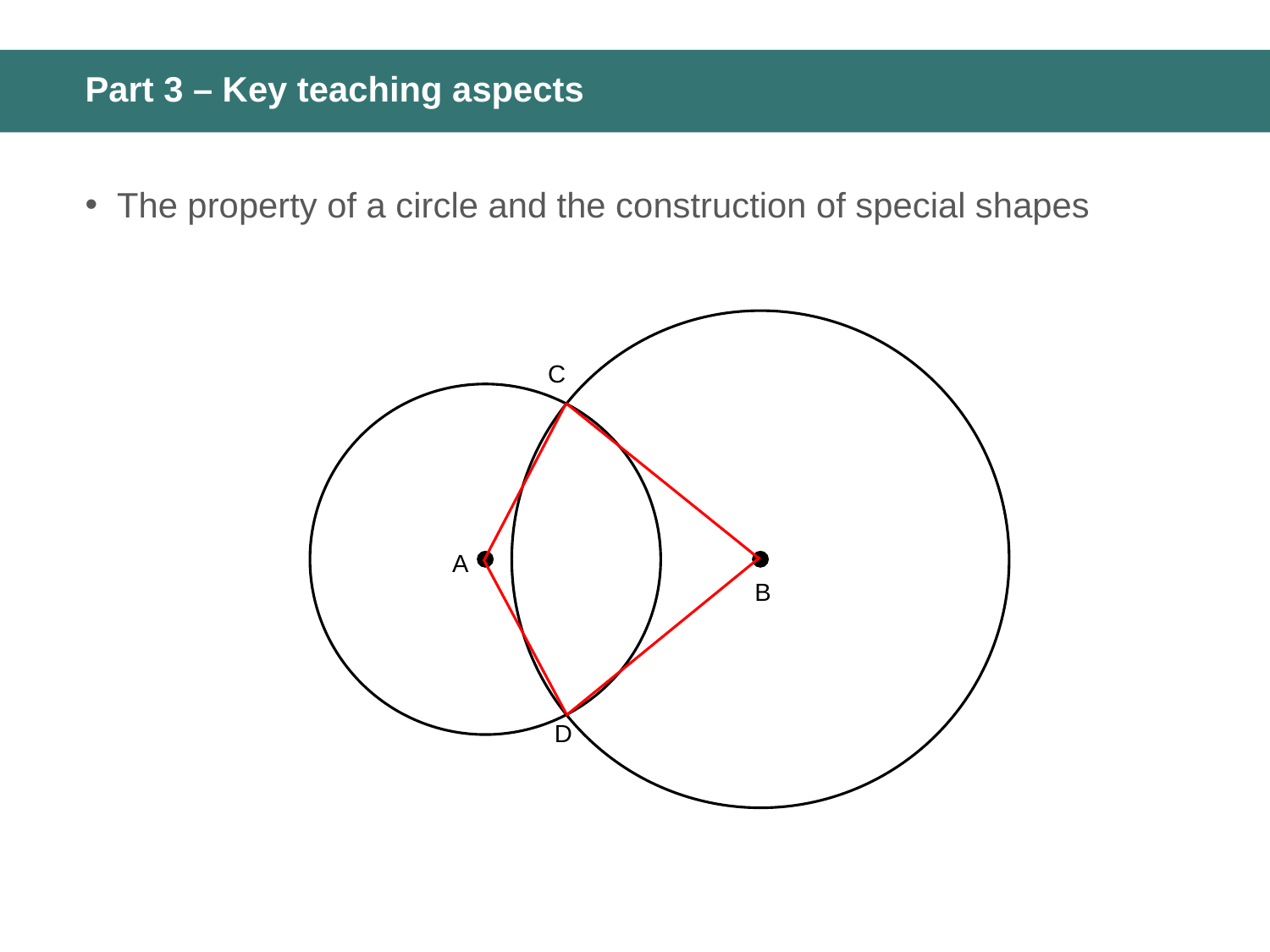

# Part 3 – Key teaching aspects
The property of a circle and the construction of special shapes

C

A

B
D